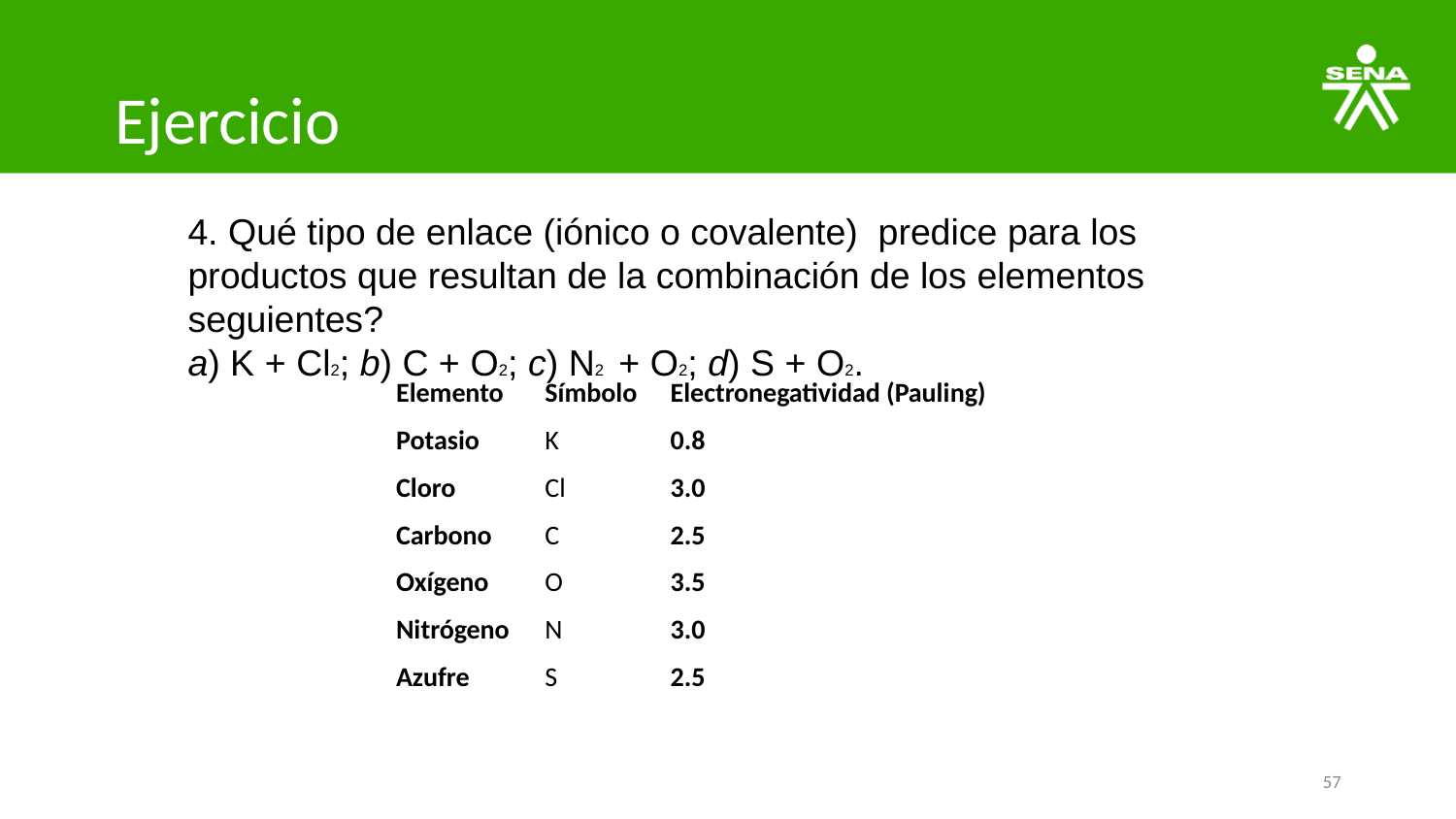

# Ejercicio
4. Qué tipo de enlace (iónico o covalente)  predice para los productos que resultan de la combinación de los elementos seguientes?
a) K + Cl2; b) C + O2; c) N2  + O2; d) S + O2.
| Elemento | Símbolo | Electronegatividad (Pauling) |
| --- | --- | --- |
| Potasio | K | 0.8 |
| Cloro | Cl | 3.0 |
| Carbono | C | 2.5 |
| Oxígeno | O | 3.5 |
| Nitrógeno | N | 3.0 |
| Azufre | S | 2.5 |
57